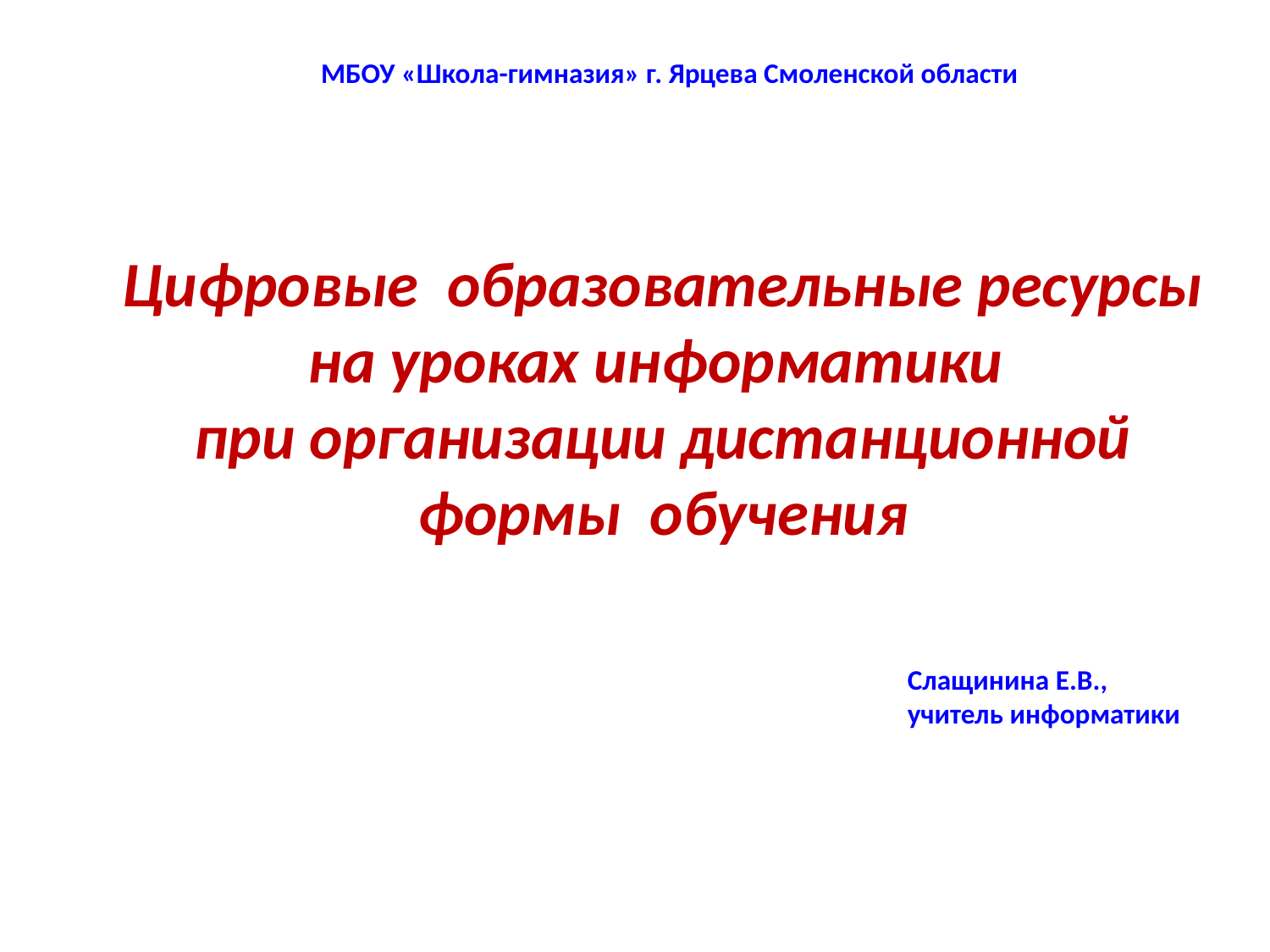

МБОУ «Школа-гимназия» г. Ярцева Смоленской области
# Цифровые  образовательные ресурсы на уроках информатики при организации дистанционной формы  обучения

Слащинина Е.В.,
учитель информатики